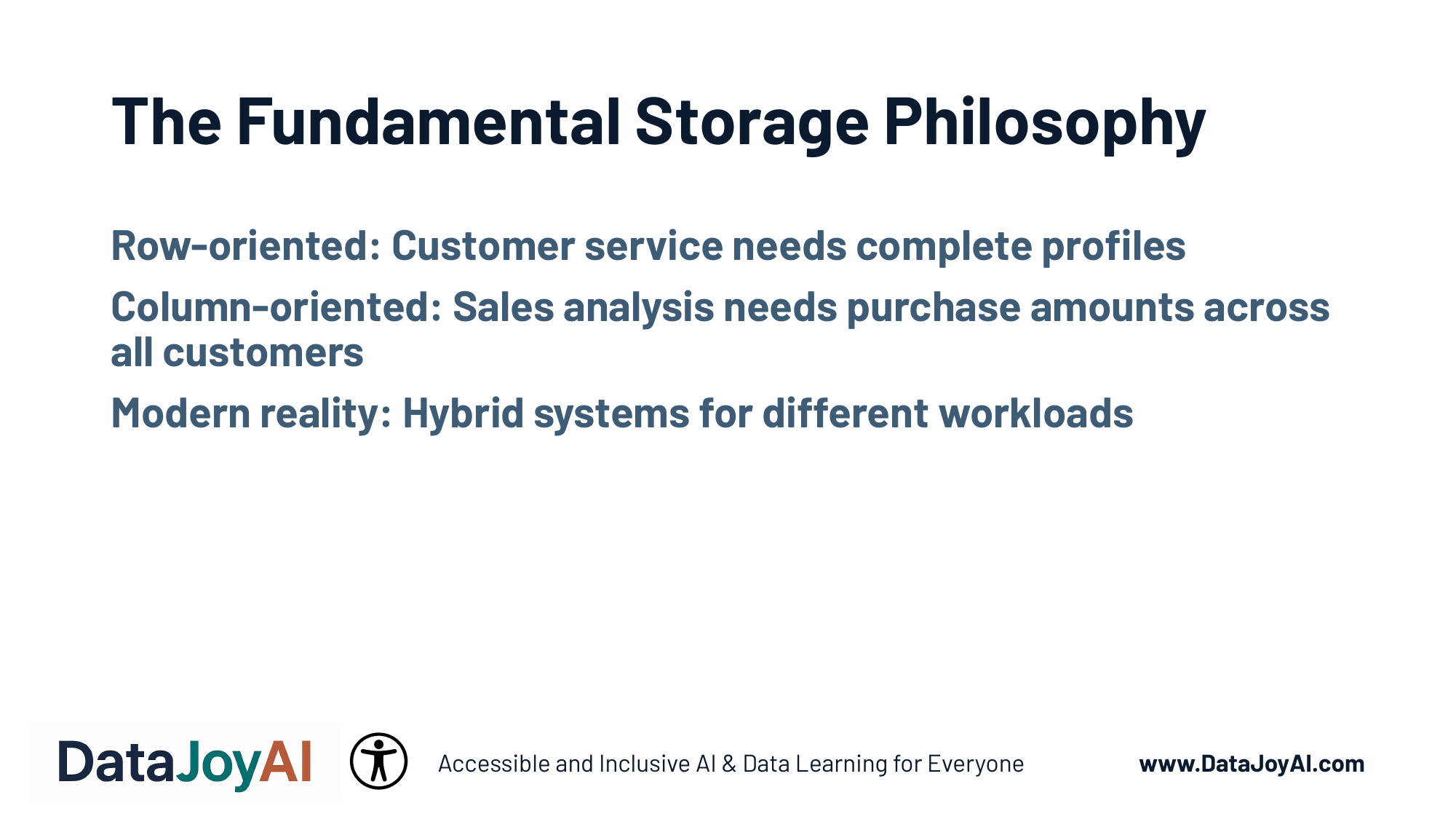

# The Fundamental Storage Philosophy
Row-oriented: Customer service needs complete profiles
Column-oriented: Sales analysis needs purchase amounts across all customers
Modern reality: Hybrid systems for different workloads